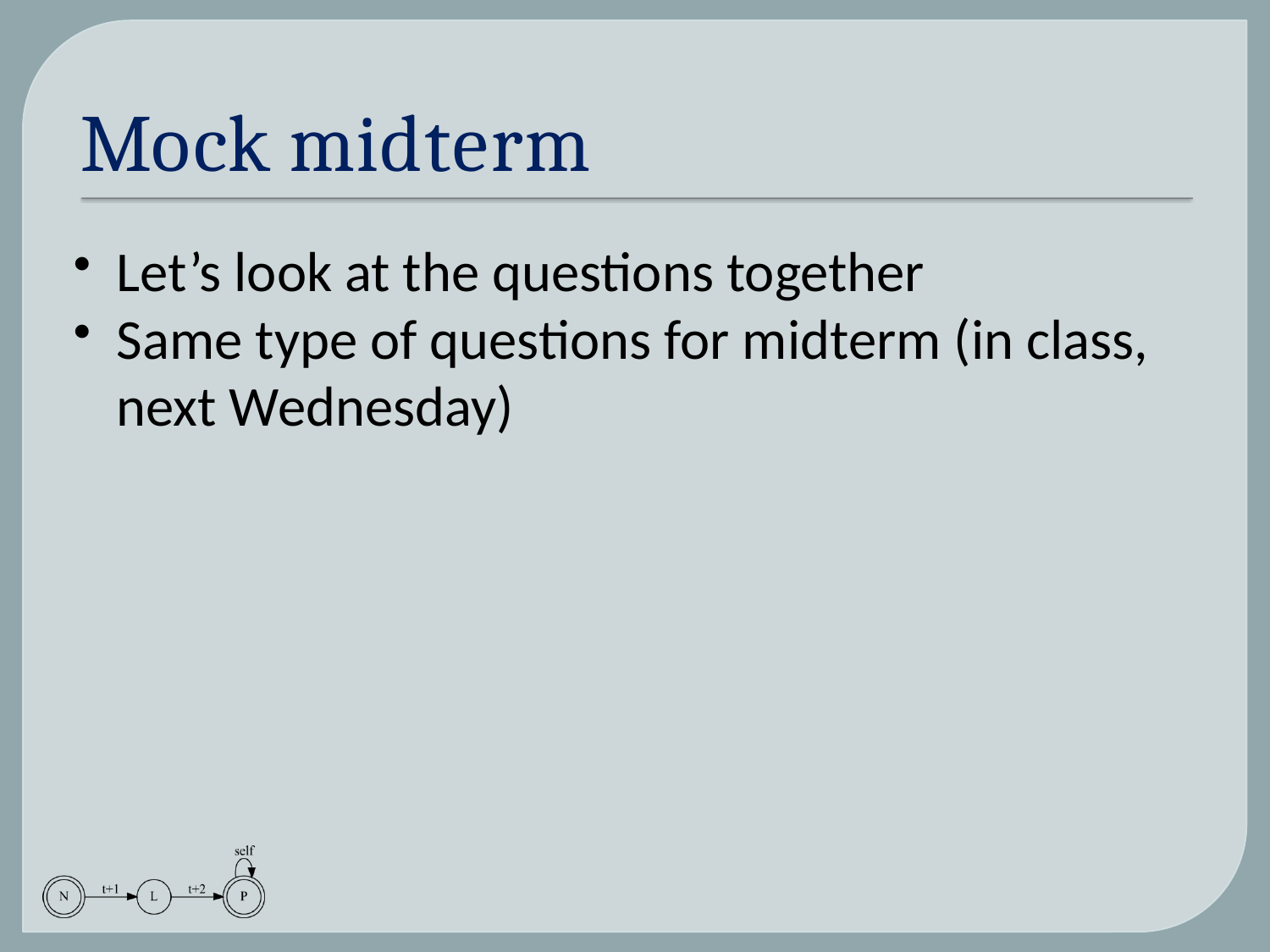

# Mock midterm
Let’s look at the questions together
Same type of questions for midterm (in class, next Wednesday)